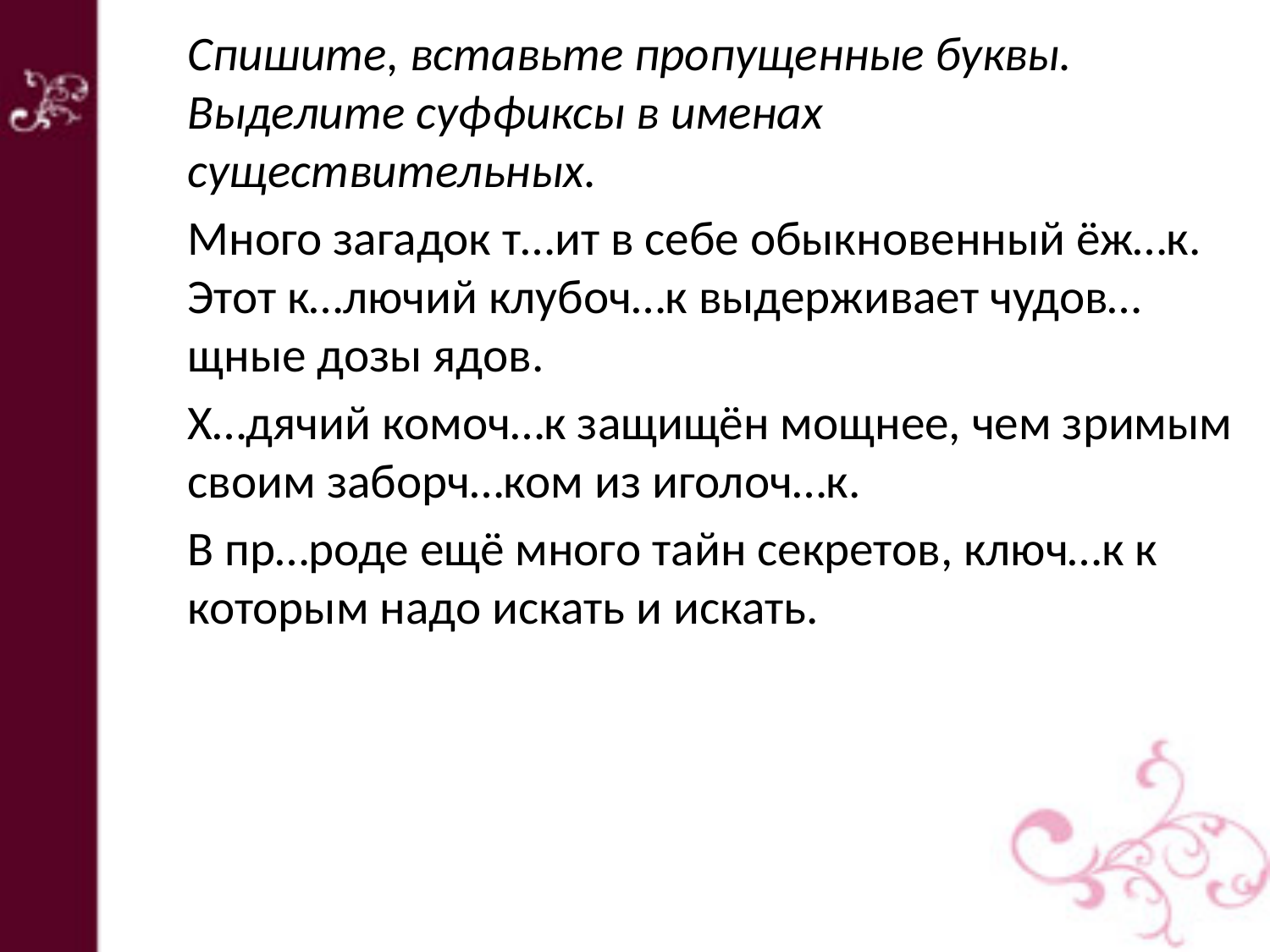

Спишите, вставьте пропущенные буквы. Выделите суффиксы в именах существительных.
Много загадок т…ит в себе обыкновенный ёж…к. Этот к…лючий клубоч…к выдерживает чудов…щные дозы ядов.
Х…дячий комоч…к защищён мощнее, чем зримым своим заборч…ком из иголоч…к.
В пр…роде ещё много тайн секретов, ключ…к к которым надо искать и искать.